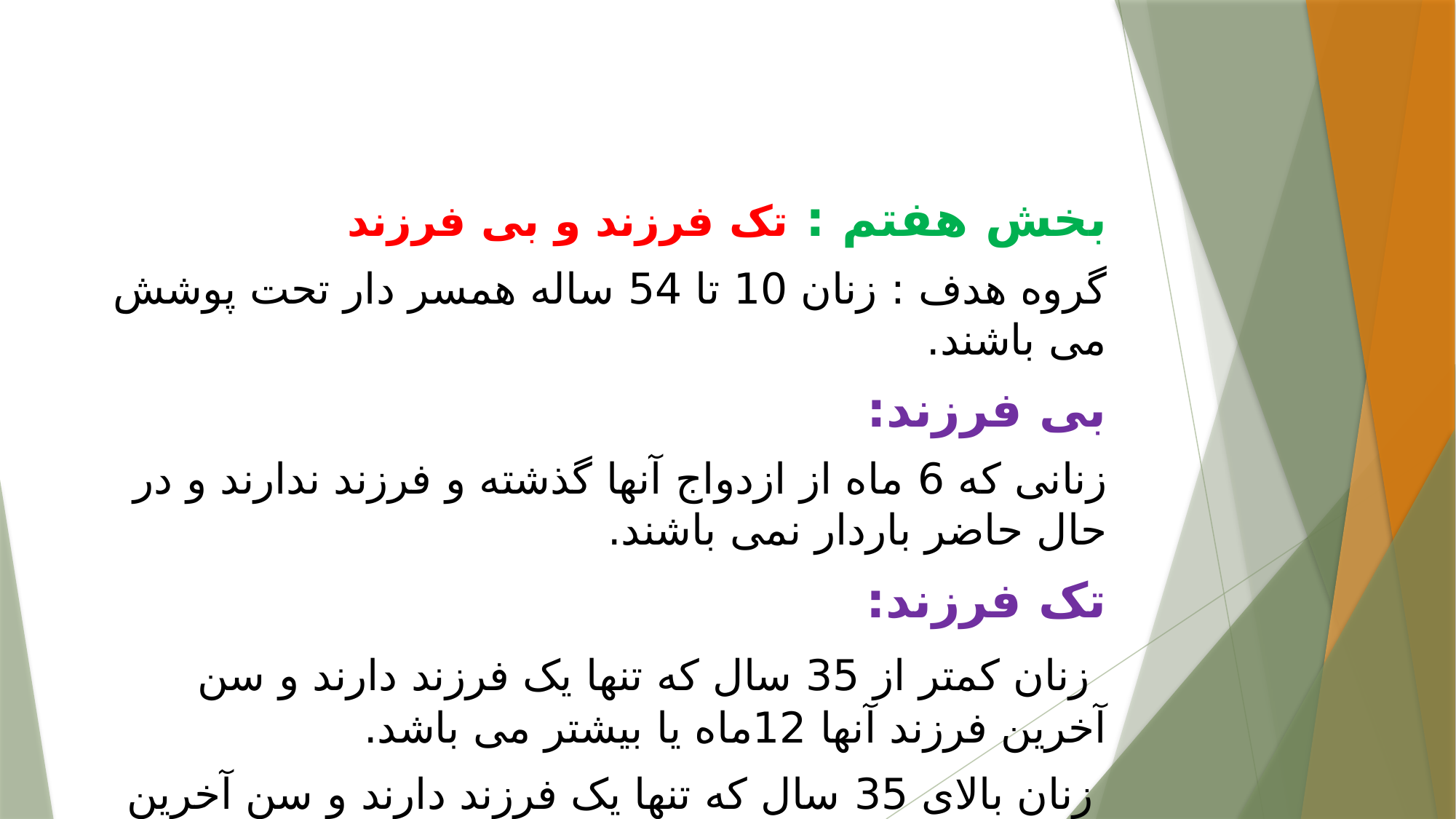

#
بخش هفتم : تک فرزند و بی فرزند
گروه هدف : زنان 10 تا 54 ساله همسر دار تحت پوشش می باشند.
بی فرزند:
زنانی که 6 ماه از ازدواج آنها گذشته و فرزند ندارند و در حال حاضر باردار نمی باشند.
تک فرزند:
 زنان کمتر از 35 سال که تنها یک فرزند دارند و سن آخرین فرزند آنها 12ماه یا بیشتر می باشد.
 زنان بالای 35 سال که تنها یک فرزند دارند و سن آخرین فرزند حداقل 6 ماه یا بیشتر است.